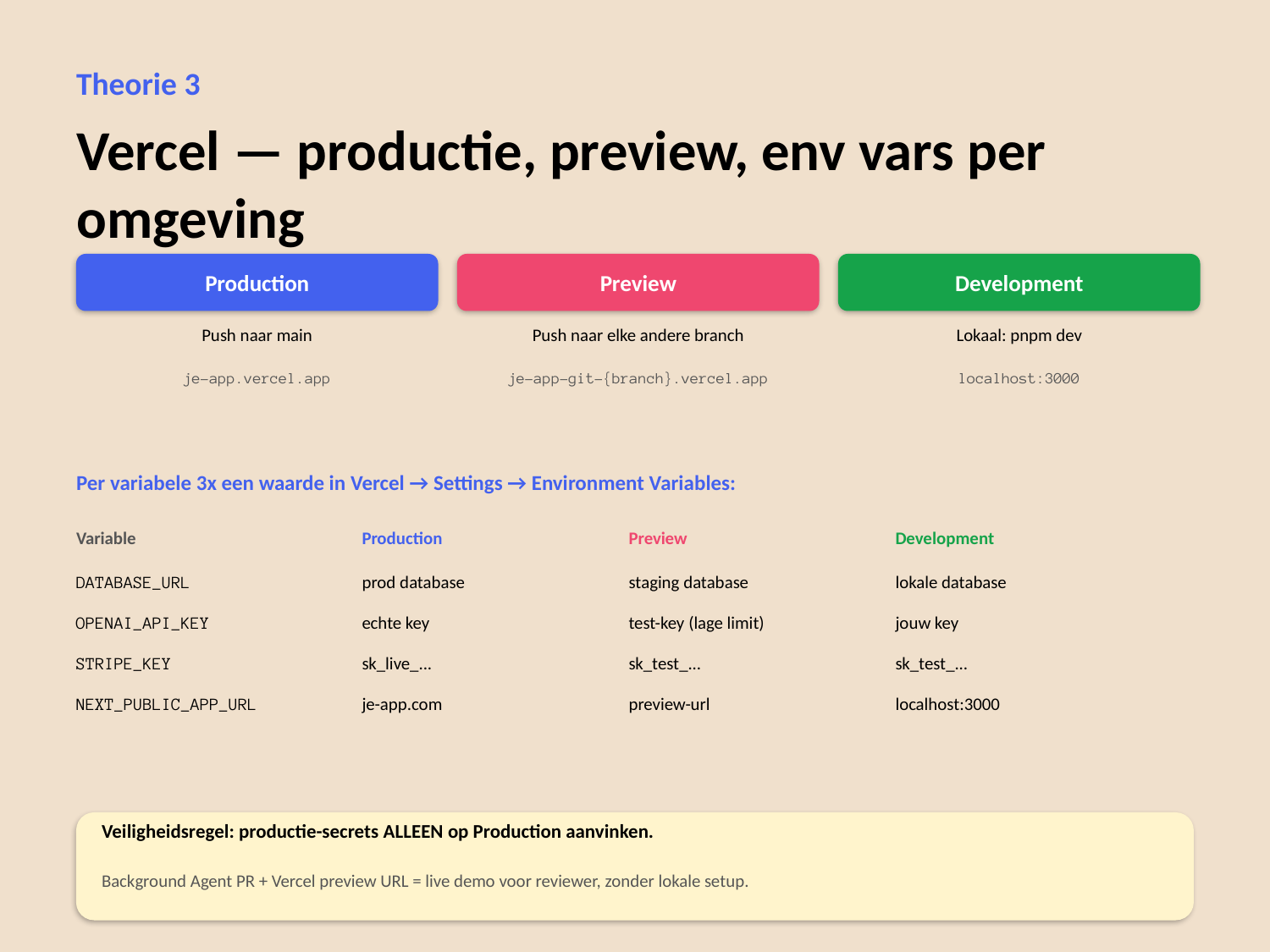

Theorie 3
Vercel — productie, preview, env vars per omgeving

Production

Preview

Development
Push naar main
Push naar elke andere branch
Lokaal: pnpm dev
je-app.vercel.app
je-app-git-{branch}.vercel.app
localhost:3000
Per variabele 3x een waarde in Vercel → Settings → Environment Variables:
Variable
Production
Preview
Development
DATABASE_URL
prod database
staging database
lokale database
OPENAI_API_KEY
echte key
test-key (lage limit)
jouw key
STRIPE_KEY
sk_live_...
sk_test_...
sk_test_...
NEXT_PUBLIC_APP_URL
je-app.com
preview-url
localhost:3000

Veiligheidsregel: productie-secrets ALLEEN op Production aanvinken.
Background Agent PR + Vercel preview URL = live demo voor reviewer, zonder lokale setup.